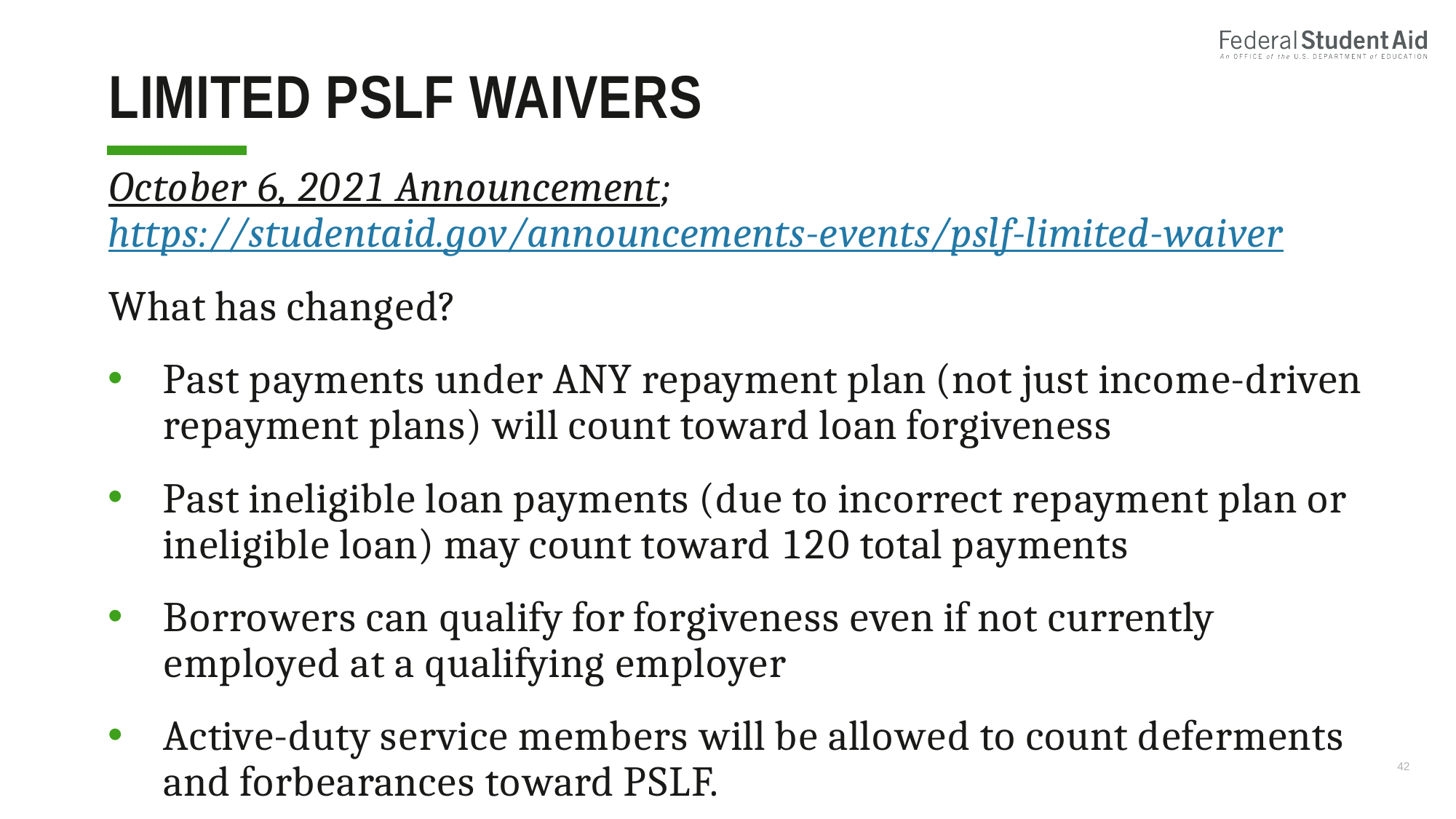

# Limited pslf Waivers
October 6, 2021 Announcement; https://studentaid.gov/announcements-events/pslf-limited-waiver
What has changed?
Past payments under ANY repayment plan (not just income-driven repayment plans) will count toward loan forgiveness
Past ineligible loan payments (due to incorrect repayment plan or ineligible loan) may count toward 120 total payments
Borrowers can qualify for forgiveness even if not currently employed at a qualifying employer
Active-duty service members will be allowed to count deferments and forbearances toward PSLF.

42